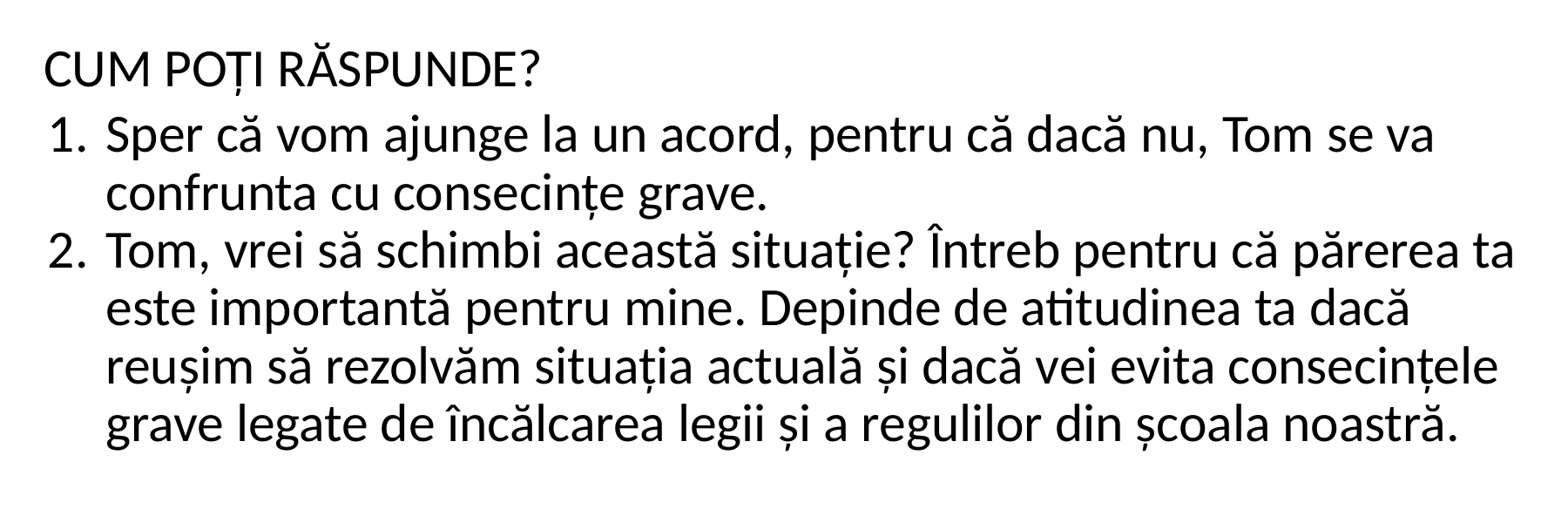

CUM POȚI RĂSPUNDE?
Sper că vom ajunge la un acord, pentru că dacă nu, Tom se va confrunta cu consecințe grave.
Tom, vrei să schimbi această situație? Întreb pentru că părerea ta este importantă pentru mine. Depinde de atitudinea ta dacă reușim să rezolvăm situația actuală și dacă vei evita consecințele grave legate de încălcarea legii și a regulilor din școala noastră.